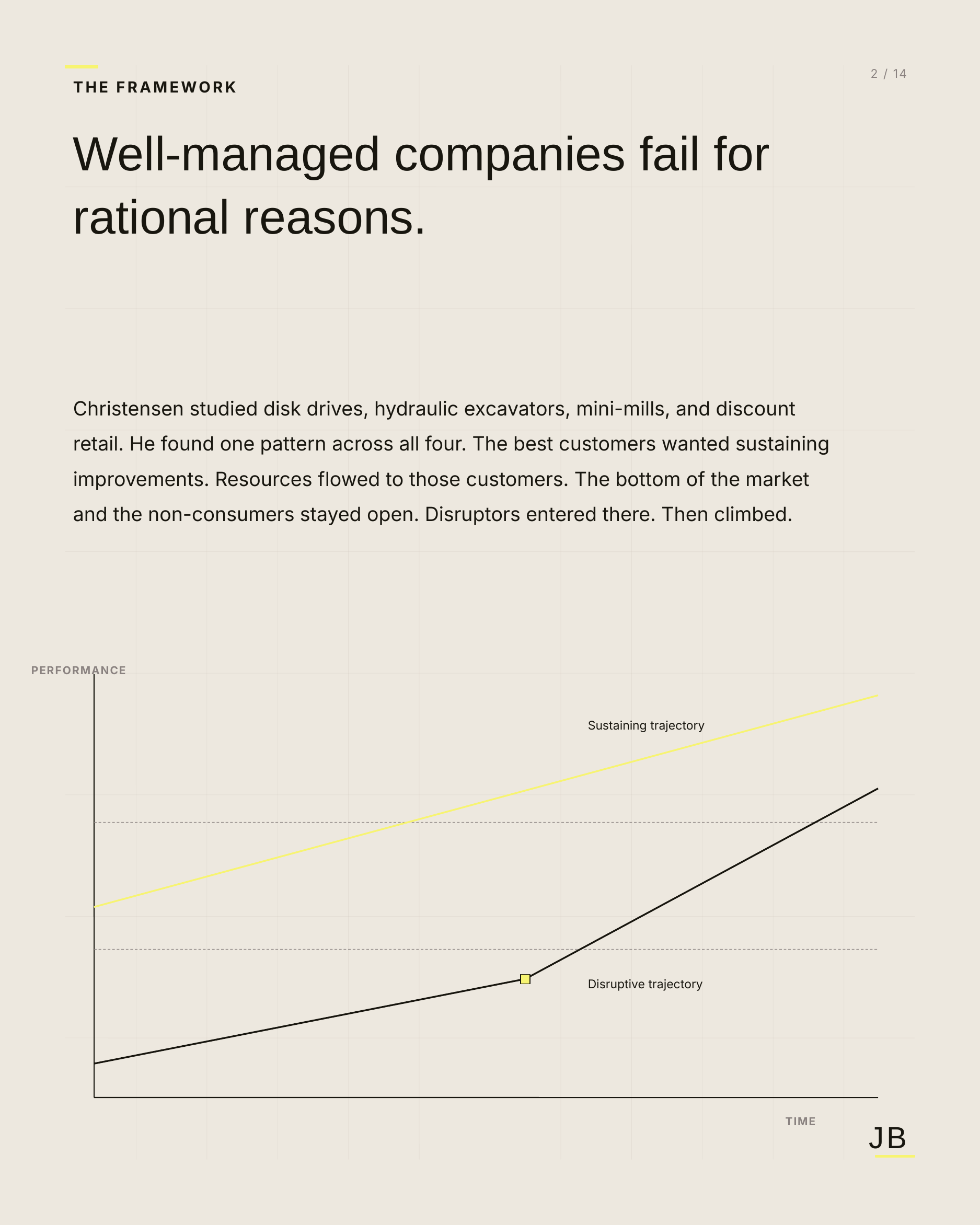

2 / 14

THE FRAMEWORK
Well-managed companies fail for rational reasons.

Christensen studied disk drives, hydraulic excavators, mini-mills, and discount retail. He found one pattern across all four. The best customers wanted sustaining improvements. Resources flowed to those customers. The bottom of the market and the non-consumers stayed open. Disruptors entered there. Then climbed.

PERFORMANCE

Sustaining trajectory

Disruptive trajectory

TIME
JB